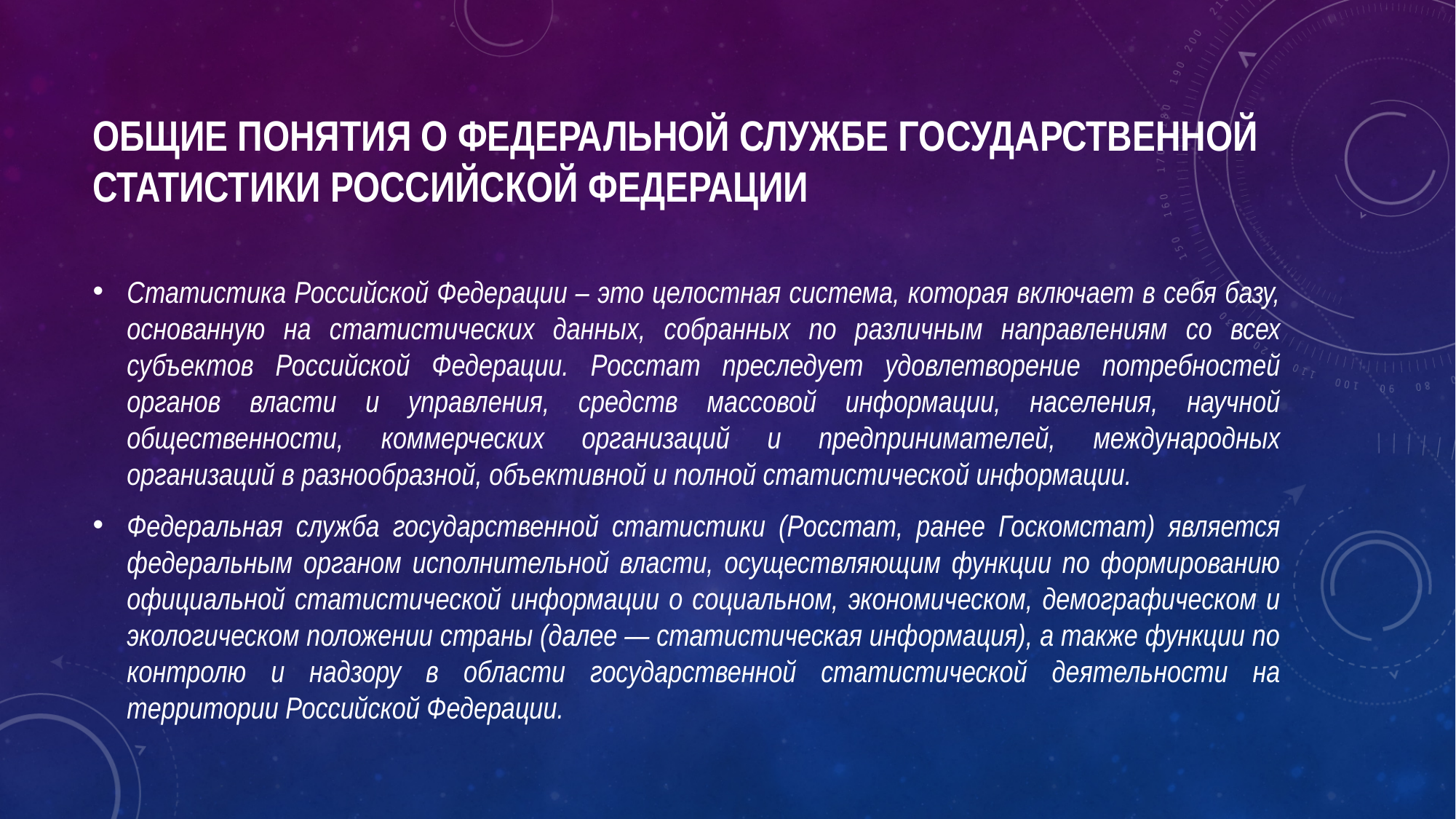

# Общие понятия о федеральной службе государственной статистики российской федерации
Статистика Российской Федерации – это целостная система, которая включает в себя базу, основанную на статистических данных, собранных по различным направлениям со всех субъектов Российской Федерации. Росстат преследует удовлетворение потребностей органов власти и управления, средств массовой информации, населения, научной общественности, коммерческих организаций и предпринимателей, международных организаций в разнообразной, объективной и полной статистической информации.
Федеральная служба государственной статистики (Росстат, ранее Госкомстат) является федеральным органом исполнительной власти, осуществляющим функции по формированию официальной статистической информации о социальном, экономическом, демографическом и экологическом положении страны (далее — статистическая информация), а также функции по контролю и надзору в области государственной статистической деятельности на территории Российской Федерации.